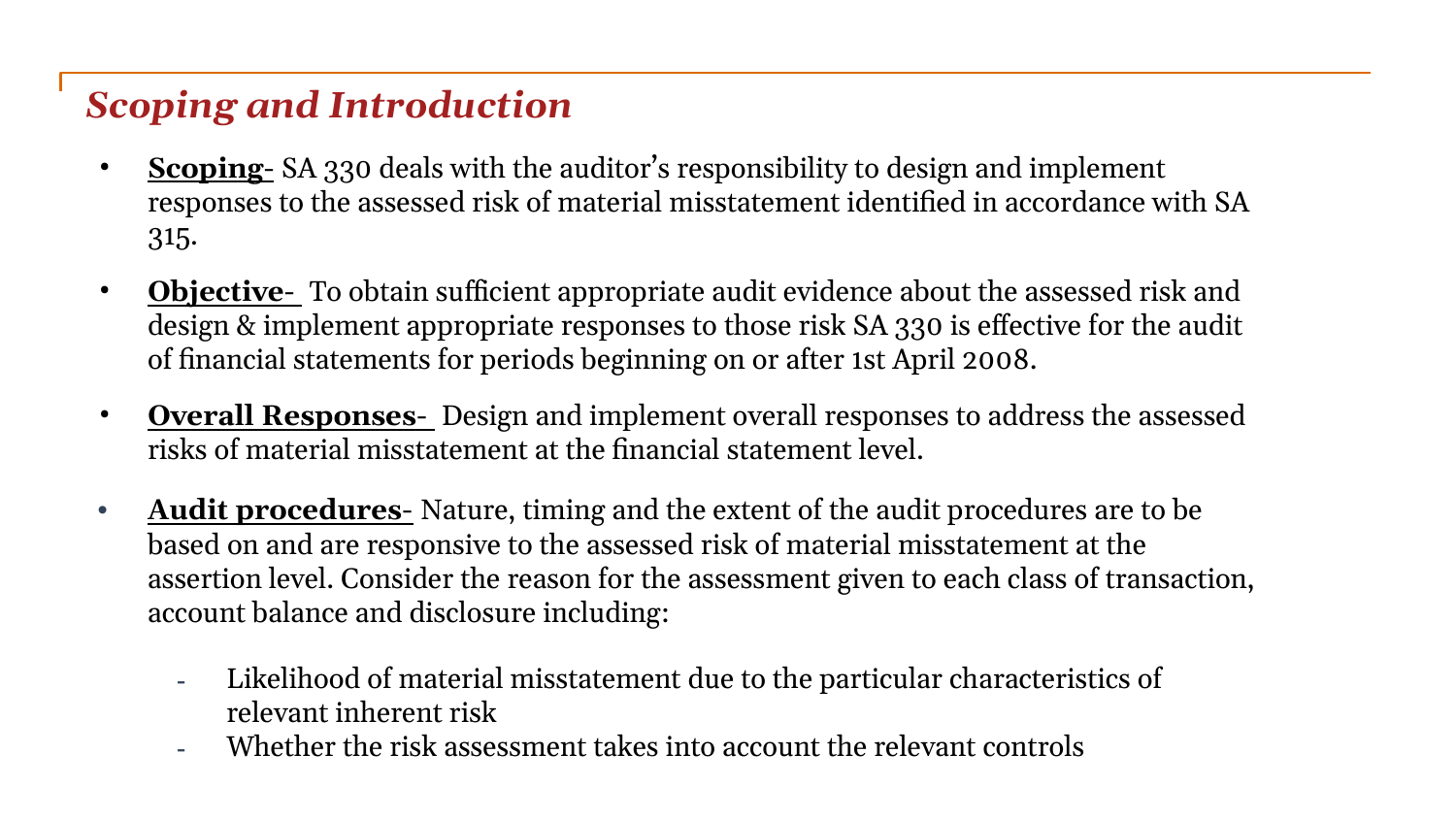

Scoping and Introduction
Scoping- SA 330 deals with the auditor’s responsibility to design and implement responses to the assessed risk of material misstatement identified in accordance with SA 315.
Objective-  To obtain sufficient appropriate audit evidence about the assessed risk and design & implement appropriate responses to those risk SA 330 is effective for the audit of financial statements for periods beginning on or after 1st April 2008.
Overall Responses-  Design and implement overall responses to address the assessed risks of material misstatement at the financial statement level.
Audit procedures- Nature, timing and the extent of the audit procedures are to be based on and are responsive to the assessed risk of material misstatement at the assertion level. Consider the reason for the assessment given to each class of transaction, account balance and disclosure including:
Likelihood of material misstatement due to the particular characteristics of relevant inherent risk
Whether the risk assessment takes into account the relevant controls